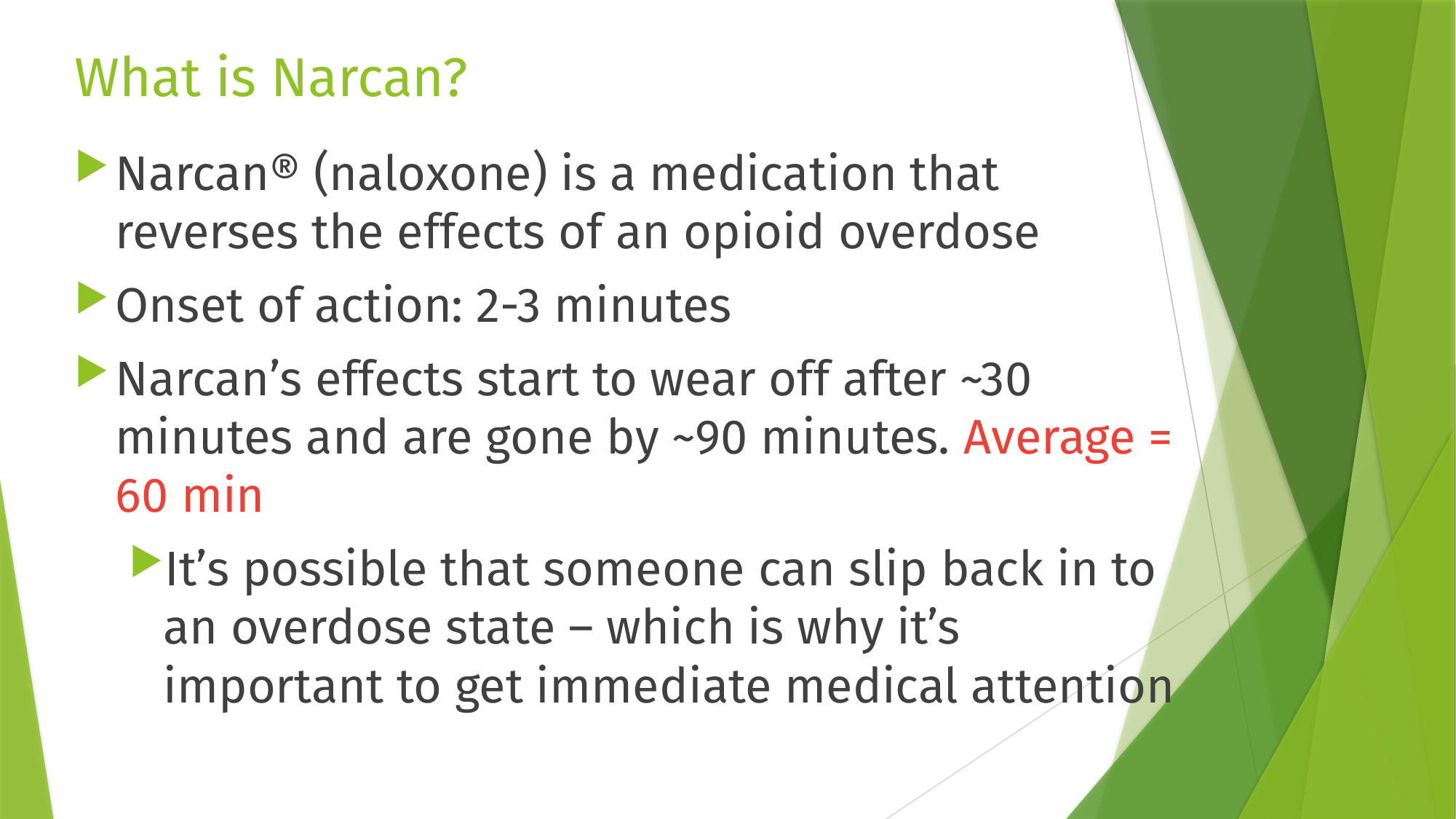

# What is Narcan?
Narcan® (naloxone) is a medication that reverses the effects of an opioid overdose
Onset of action: 2-3 minutes
Narcan’s effects start to wear off after ~30 minutes and are gone by ~90 minutes. Average = 60 min
It’s possible that someone can slip back in to an overdose state – which is why it’s important to get immediate medical attention